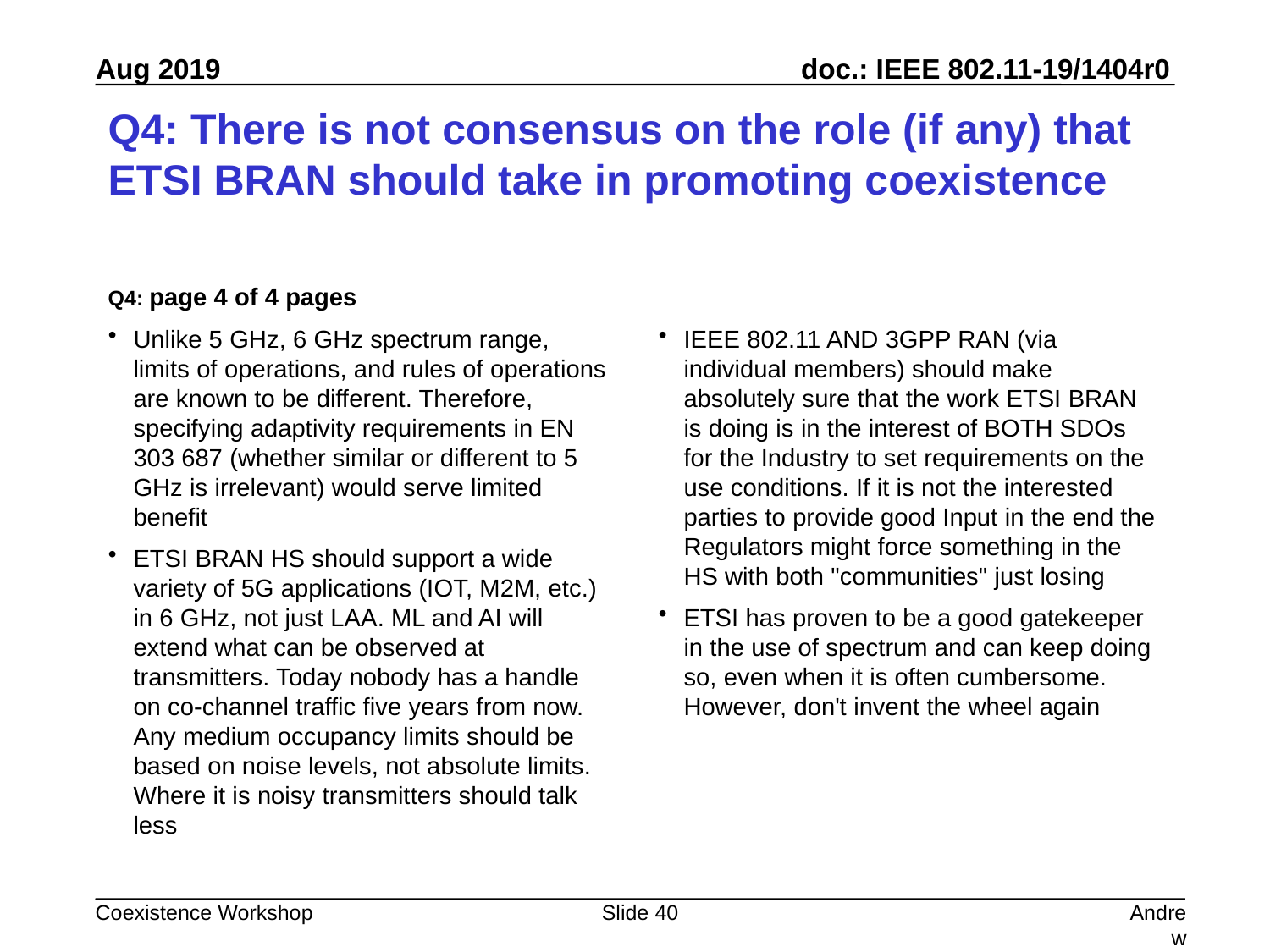

# Q4: There is not consensus on the role (if any) that ETSI BRAN should take in promoting coexistence
Q4: page 4 of 4 pages
Unlike 5 GHz, 6 GHz spectrum range, limits of operations, and rules of operations are known to be different. Therefore, specifying adaptivity requirements in EN 303 687 (whether similar or different to 5 GHz is irrelevant) would serve limited benefit
ETSI BRAN HS should support a wide variety of 5G applications (IOT, M2M, etc.) in 6 GHz, not just LAA. ML and AI will extend what can be observed at transmitters. Today nobody has a handle on co-channel traffic five years from now. Any medium occupancy limits should be based on noise levels, not absolute limits. Where it is noisy transmitters should talk less

IEEE 802.11 AND 3GPP RAN (via individual members) should make absolutely sure that the work ETSI BRAN is doing is in the interest of BOTH SDOs for the Industry to set requirements on the use conditions. If it is not the interested parties to provide good Input in the end the Regulators might force something in the HS with both "communities" just losing
ETSI has proven to be a good gatekeeper in the use of spectrum and can keep doing so, even when it is often cumbersome. However, don't invent the wheel again

Slide 40
Andrew Myles, Cisco